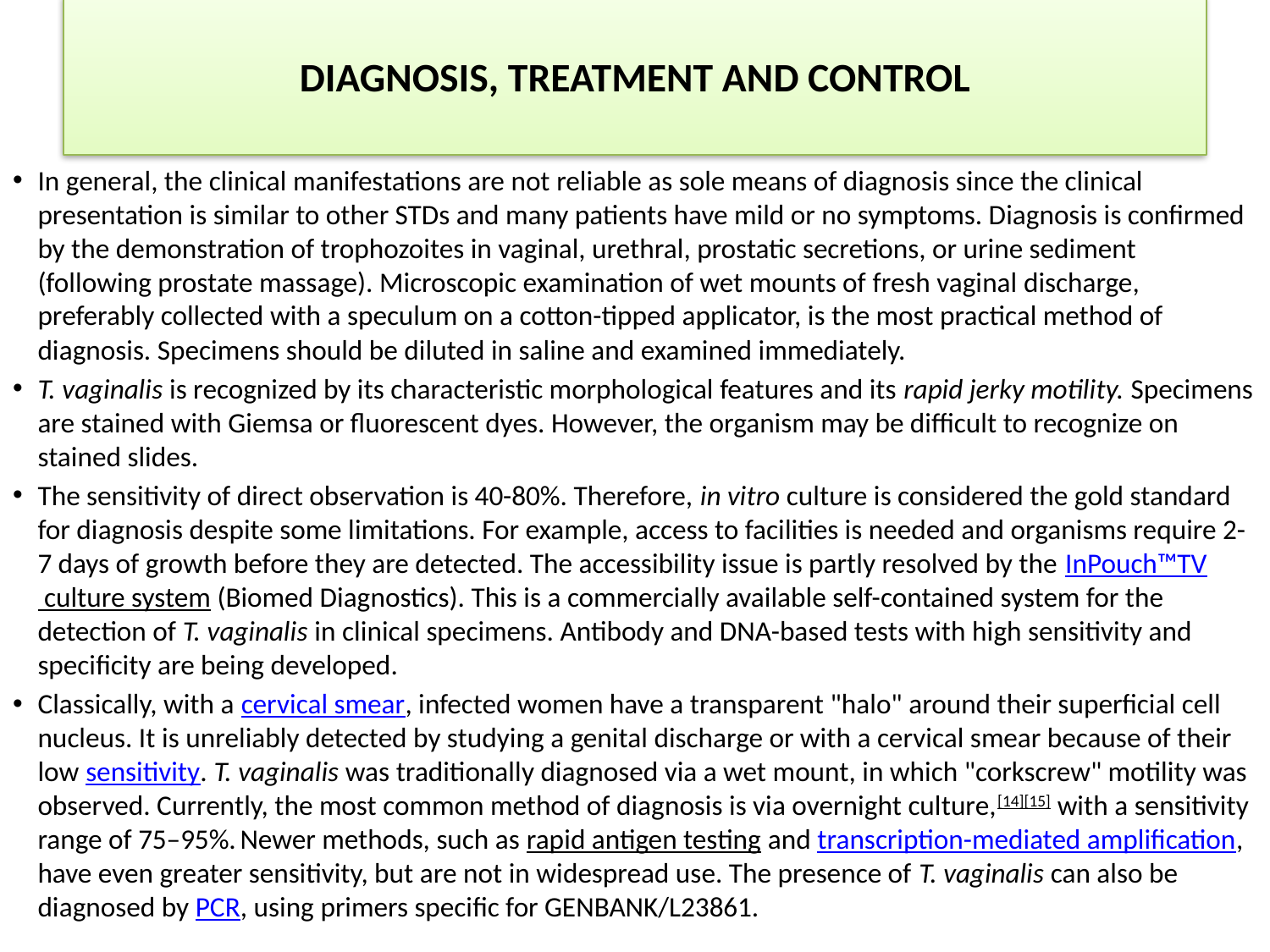

# DIAGNOSIS, TREATMENT AND CONTROL
In general, the clinical manifestations are not reliable as sole means of diagnosis since the clinical presentation is similar to other STDs and many patients have mild or no symptoms. Diagnosis is confirmed by the demonstration of trophozoites in vaginal, urethral, prostatic secretions, or urine sediment (following prostate massage). Microscopic examination of wet mounts of fresh vaginal discharge, preferably collected with a speculum on a cotton-tipped applicator, is the most practical method of diagnosis. Specimens should be diluted in saline and examined immediately.
T. vaginalis is recognized by its characteristic morphological features and its rapid jerky motility. Specimens are stained with Giemsa or fluorescent dyes. However, the organism may be difficult to recognize on stained slides.
The sensitivity of direct observation is 40-80%. Therefore, in vitro culture is considered the gold standard for diagnosis despite some limitations. For example, access to facilities is needed and organisms require 2-7 days of growth before they are detected. The accessibility issue is partly resolved by the InPouch™TV culture system (Biomed Diagnostics). This is a commercially available self-contained system for the detection of T. vaginalis in clinical specimens. Antibody and DNA-based tests with high sensitivity and specificity are being developed.
Classically, with a cervical smear, infected women have a transparent "halo" around their superficial cell nucleus. It is unreliably detected by studying a genital discharge or with a cervical smear because of their low sensitivity. T. vaginalis was traditionally diagnosed via a wet mount, in which "corkscrew" motility was observed. Currently, the most common method of diagnosis is via overnight culture,[14][15] with a sensitivity range of 75–95%. Newer methods, such as rapid antigen testing and transcription-mediated amplification, have even greater sensitivity, but are not in widespread use. The presence of T. vaginalis can also be diagnosed by PCR, using primers specific for GENBANK/L23861.